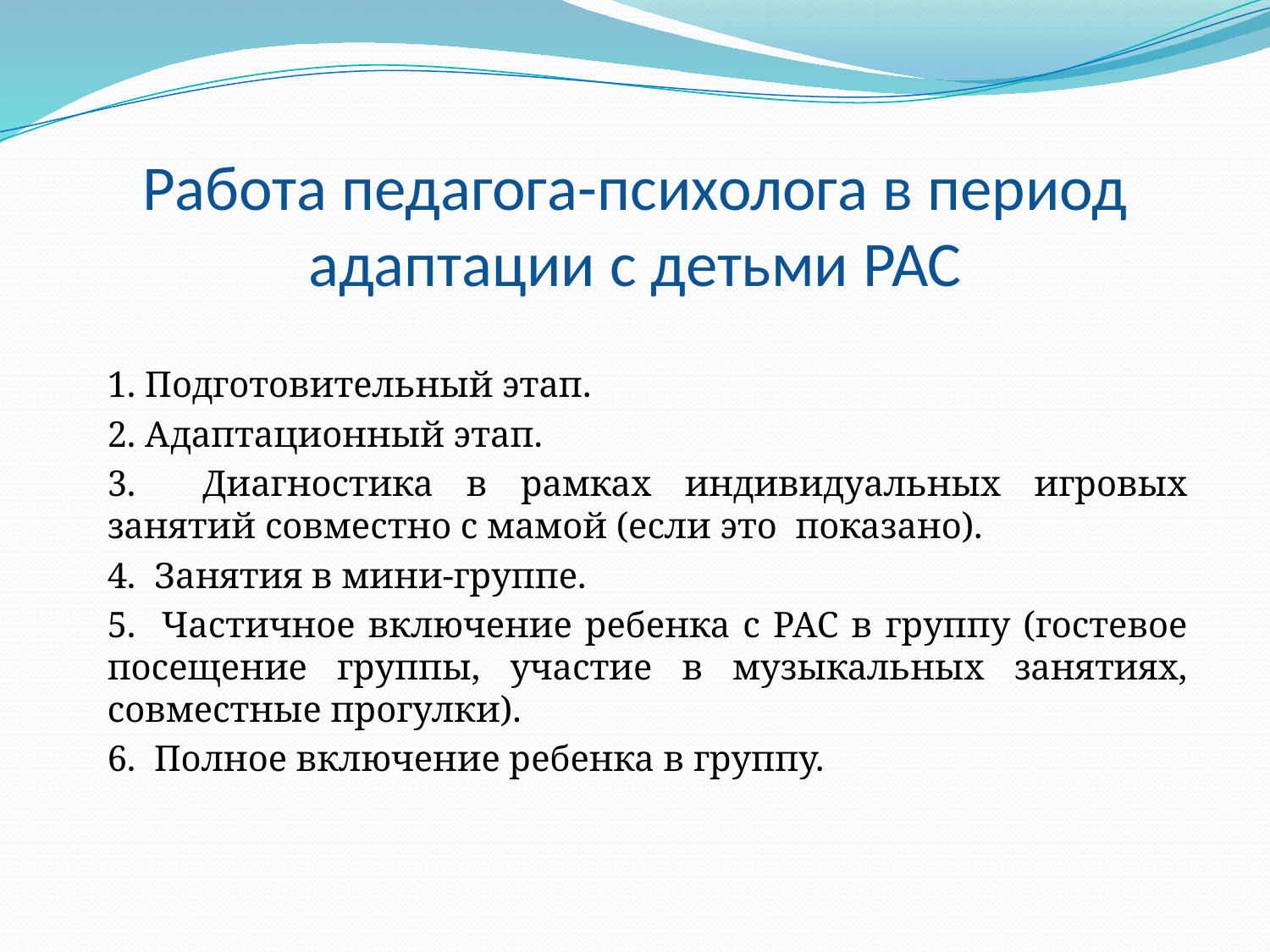

# Работа педагога-психолога в период адаптации с детьми РАС
1. Подготовительный этап.
2. Адаптационный этап.
3.  Диагностика в рамках индивидуальных игровых занятий совместно с мамой (если это  показано).
4.  Занятия в мини-группе.
5.  Частичное включение ребенка с РАС в группу (гостевое посещение группы, участие в музыкальных занятиях, совместные прогулки).
6.  Полное включение ребенка в группу.